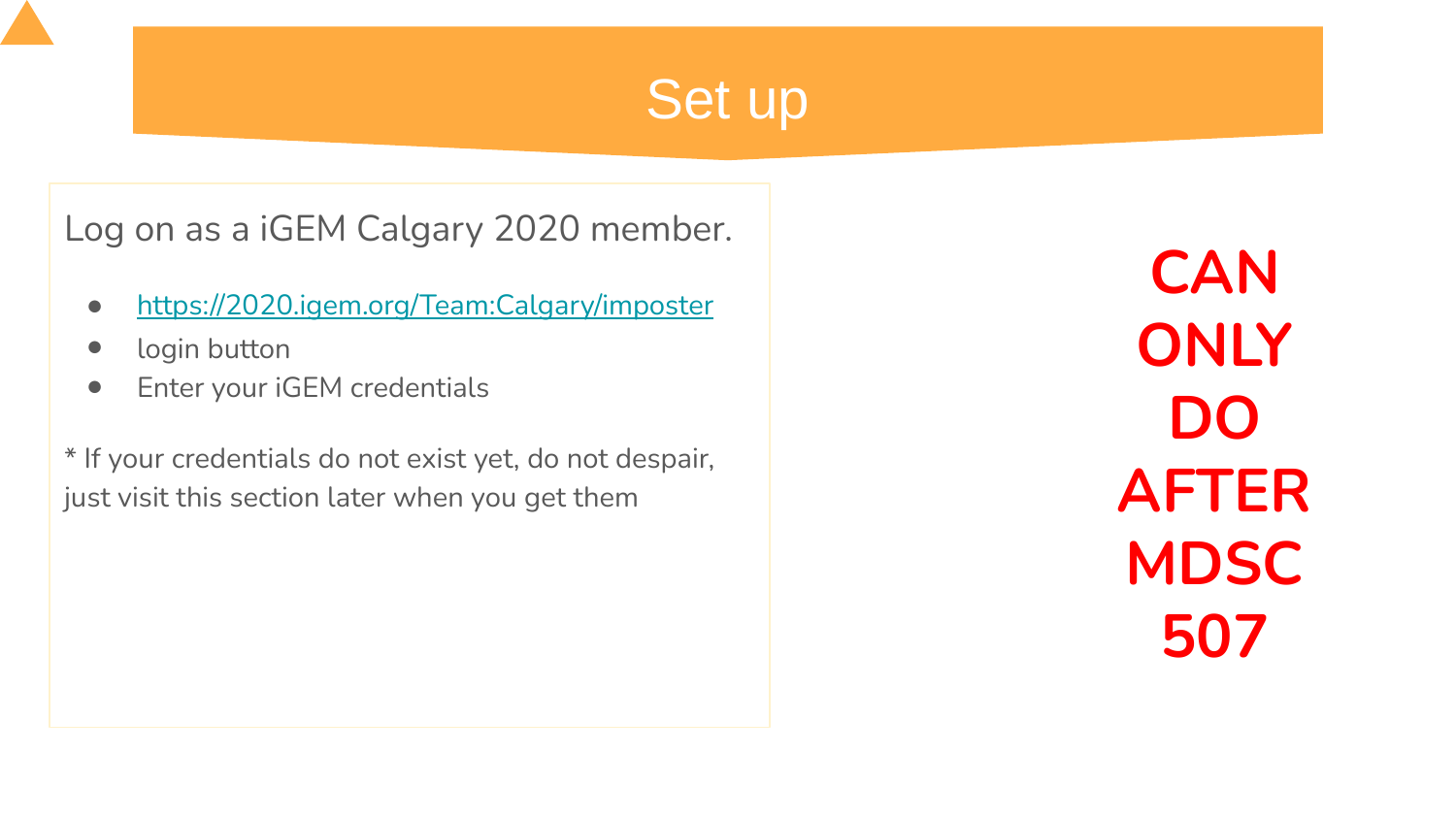

# Set up
Log on as a iGEM Calgary 2020 member.
https://2020.igem.org/Team:Calgary/imposter
login button
Enter your iGEM credentials
* If your credentials do not exist yet, do not despair, just visit this section later when you get them
CAN ONLY DO AFTER MDSC 507